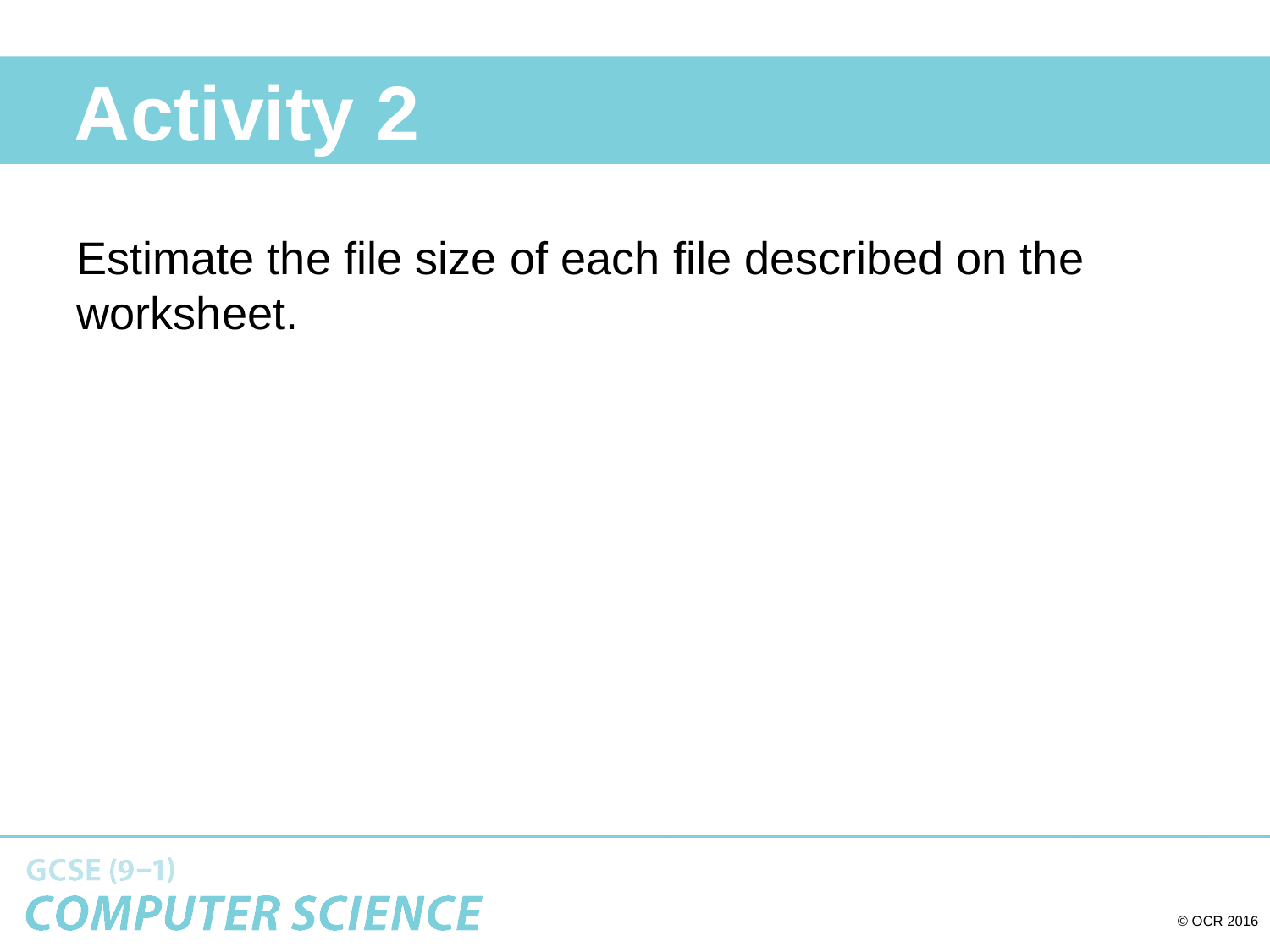

# Activity 2
Estimate the file size of each file described on the worksheet.